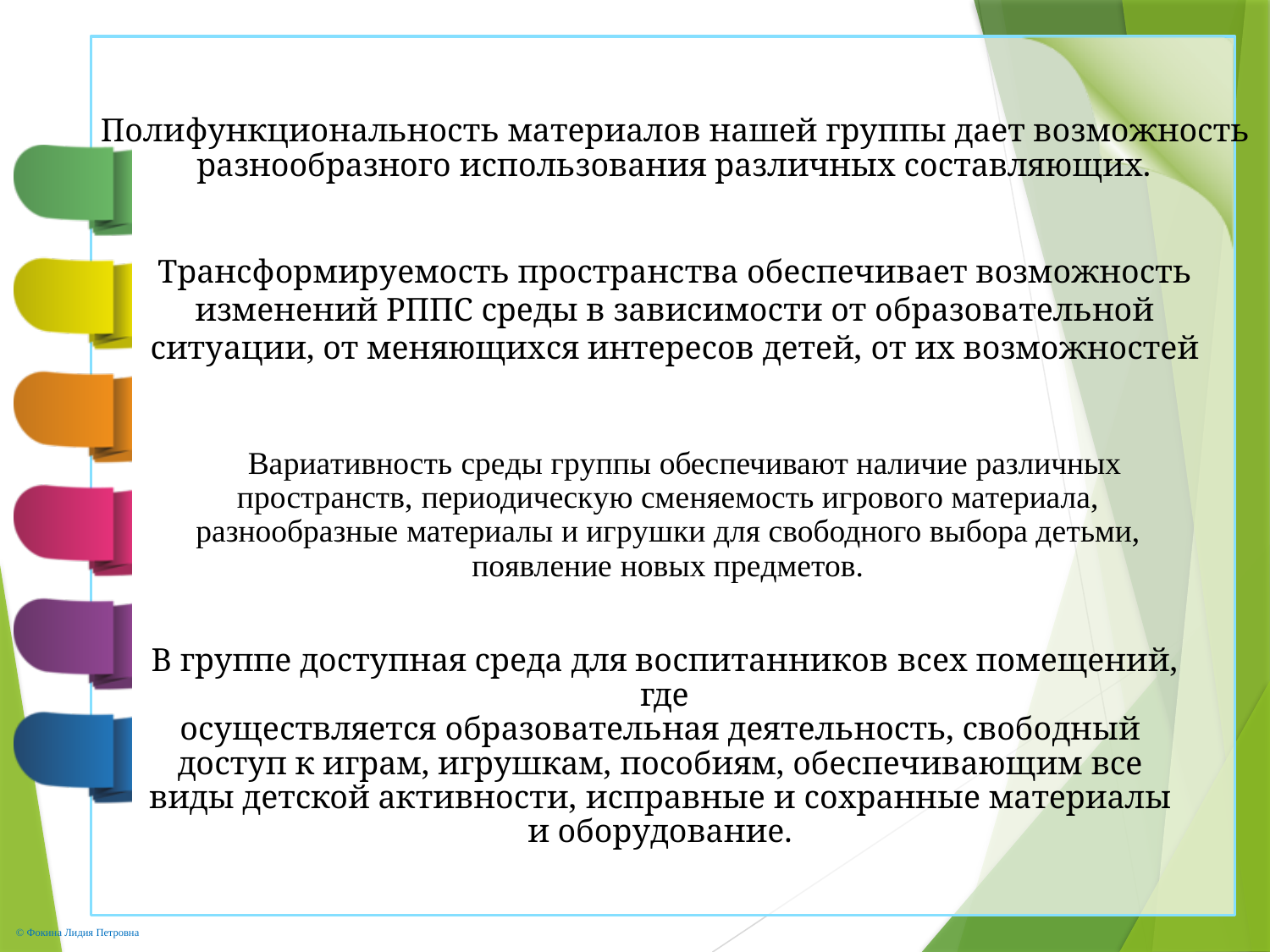

Полифункциональность материалов нашей группы дает возможность
разнообразного использования различных составляющих.

Трансформируемость пространства обеспечивает возможность
изменений РППС среды в зависимости от образовательной ситуации, от меняющихся интересов детей, от их возможностей

Вариативность среды группы обеспечивают наличие различных
пространств, периодическую сменяемость игрового материала, разнообразные материалы и игрушки для свободного выбора детьми, появление новых предметов.

В группе доступная среда для воспитанников всех помещений, где
осуществляется образовательная деятельность, свободный доступ к играм, игрушкам, пособиям, обеспечивающим все виды детской активности, исправные и сохранные материалы и оборудование.